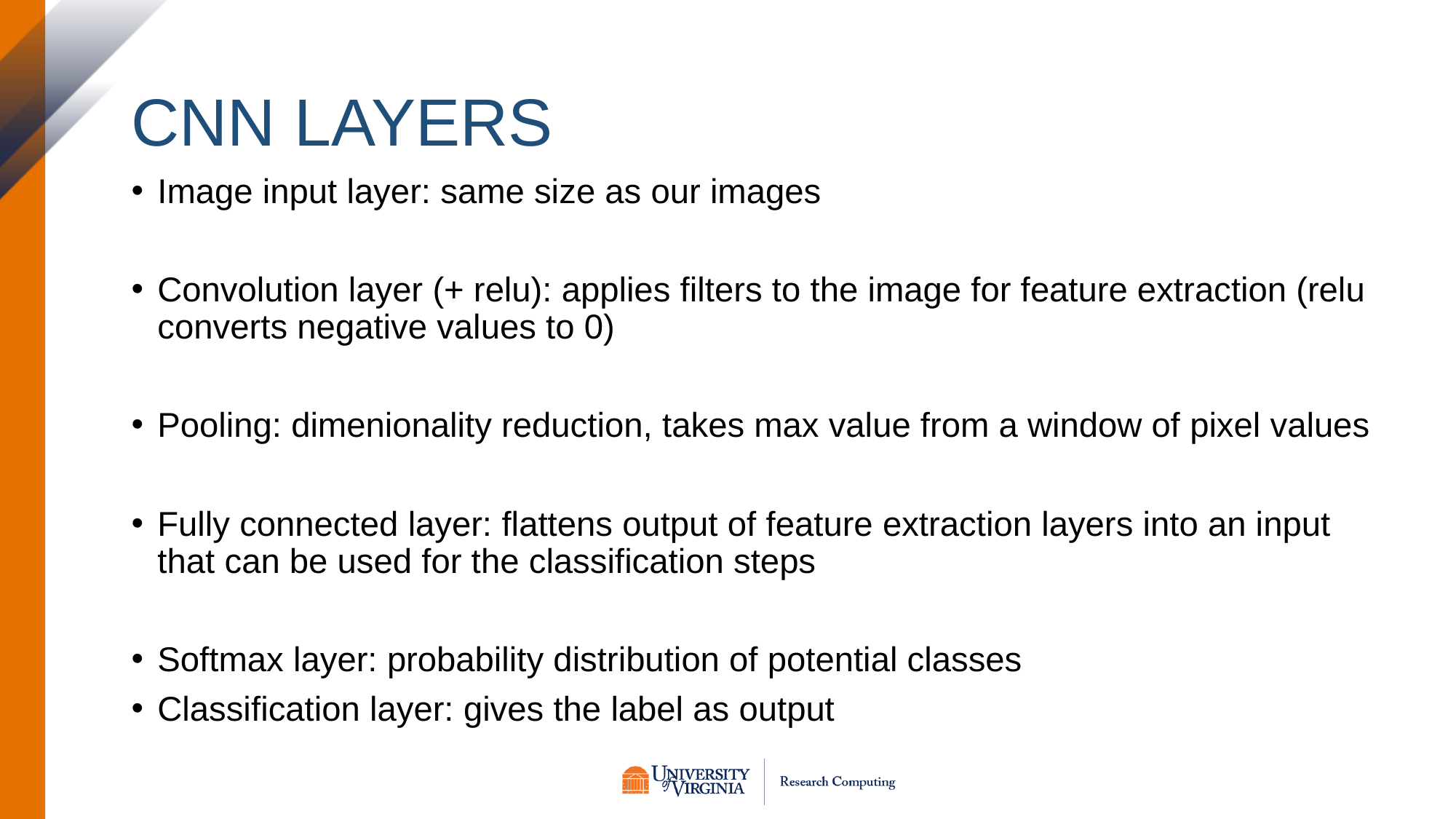

# CNN Layers
Image input layer: same size as our images

Convolution layer (+ relu): applies filters to the image for feature extraction (relu converts negative values to 0)

Pooling: dimenionality reduction, takes max value from a window of pixel values

Fully connected layer: flattens output of feature extraction layers into an input that can be used for the classification steps

Softmax layer: probability distribution of potential classes
Classification layer: gives the label as output